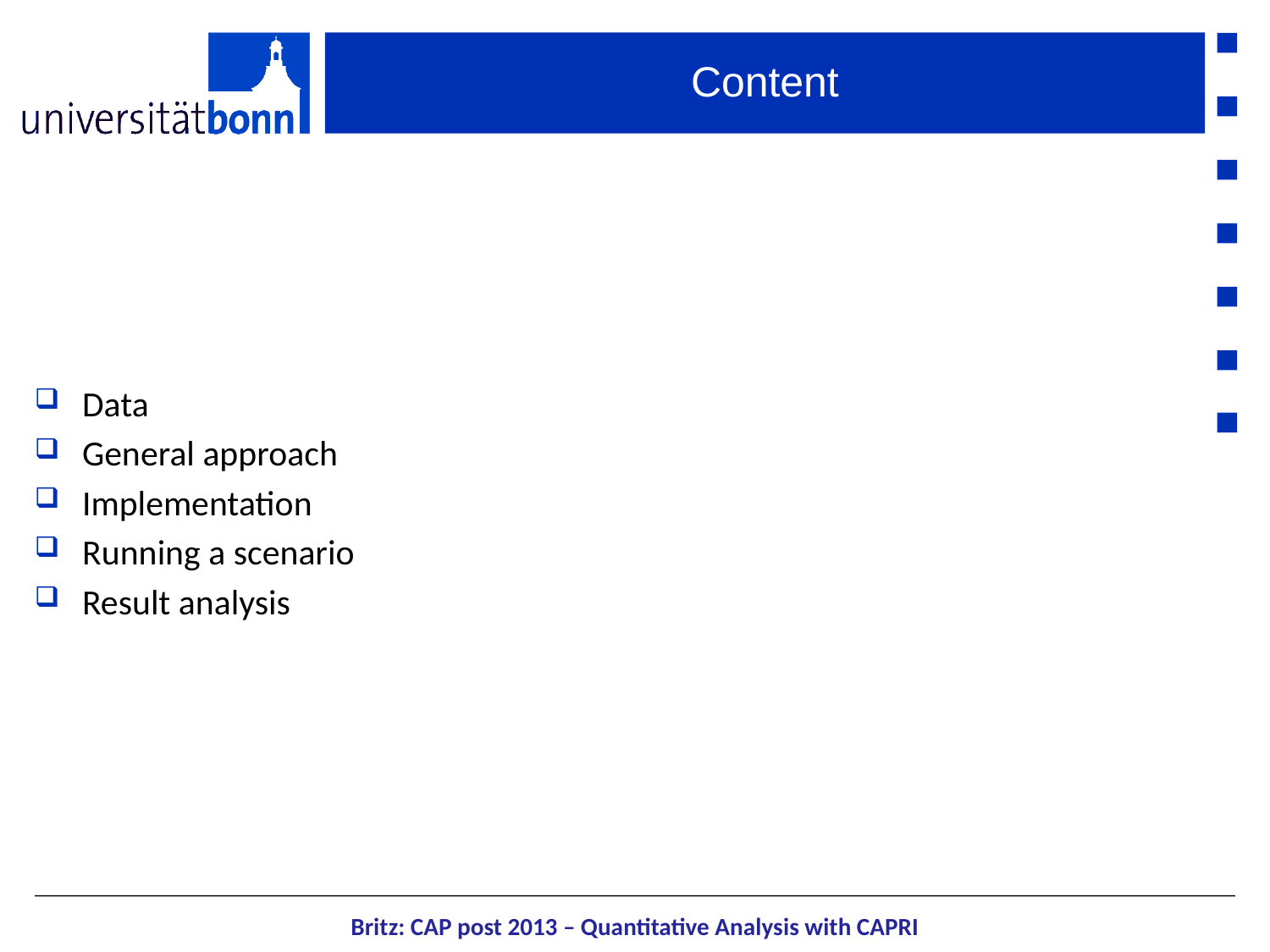

# Content
Data
General approach
Implementation
Running a scenario
Result analysis

Britz: CAP post 2013 – Quantitative Analysis with CAPRI